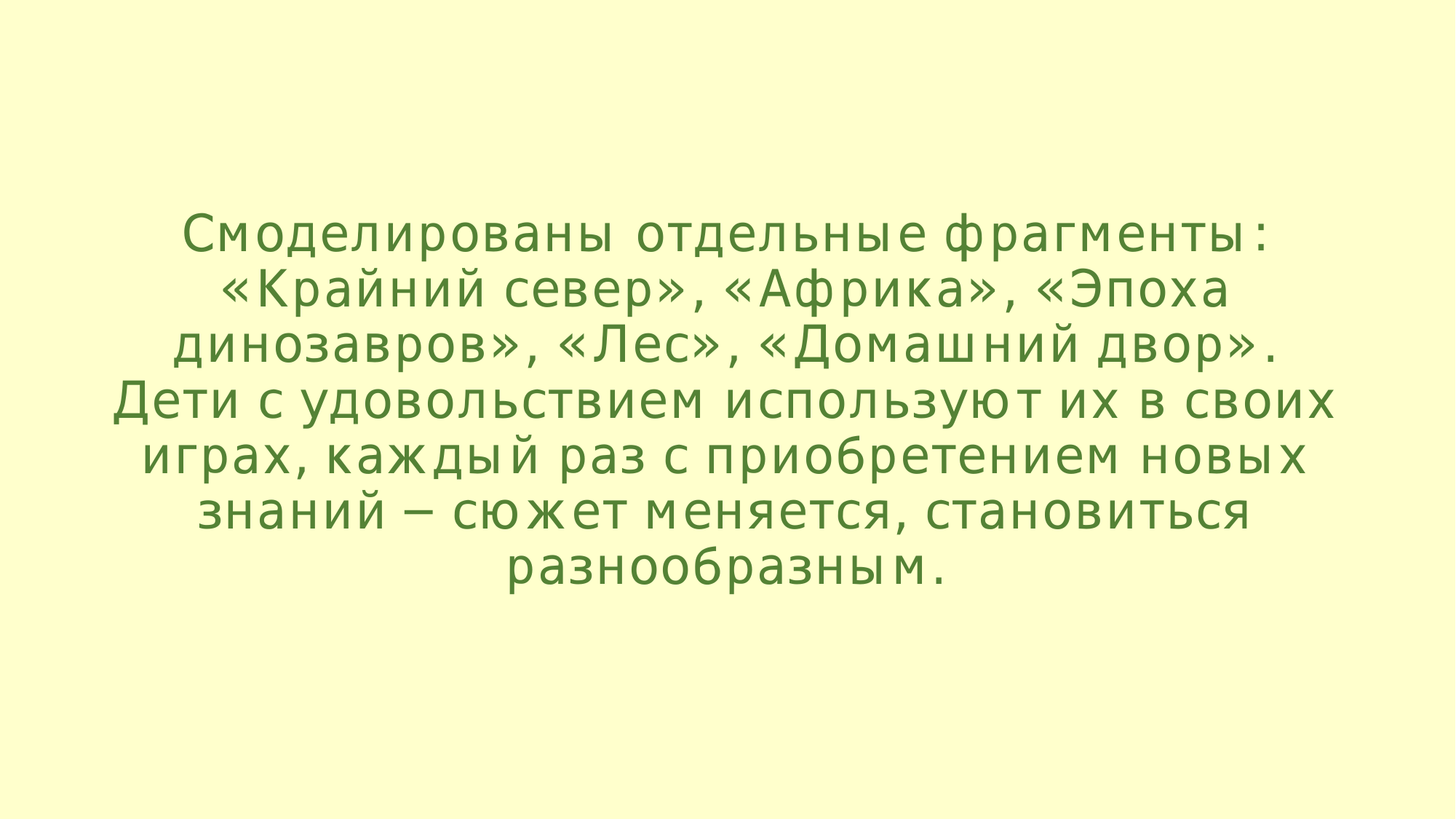

# Смоделированы отдельные фрагменты: «Крайний север», «Африка», «Эпоха динозавров», «Лес», «Домашний двор». Дети с удовольствием используют их в своих играх, каждый раз с приобретением новых знаний – сюжет меняется, становиться разнообразным.